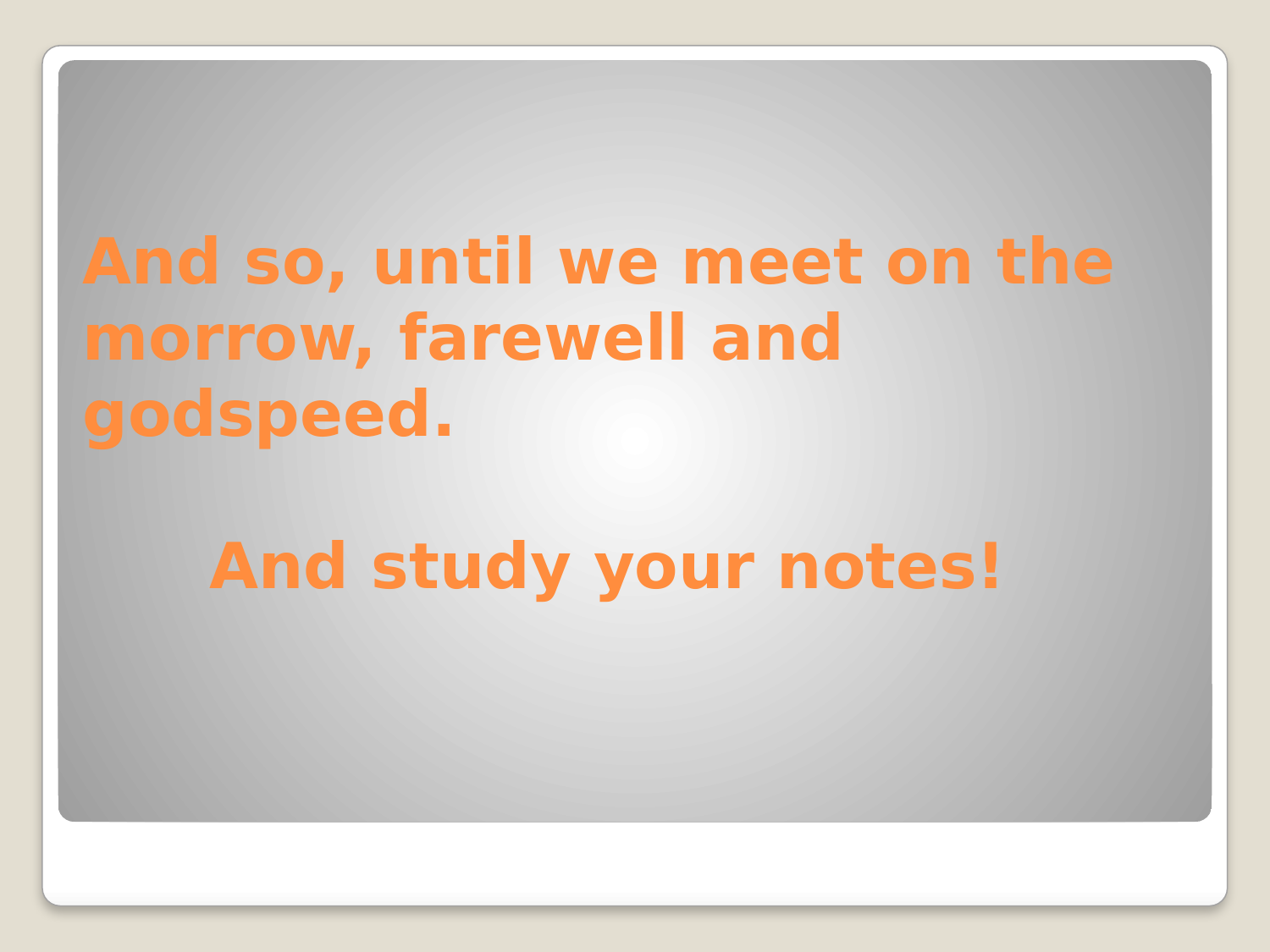

# And so, until we meet on the morrow, farewell and godspeed. And study your notes!